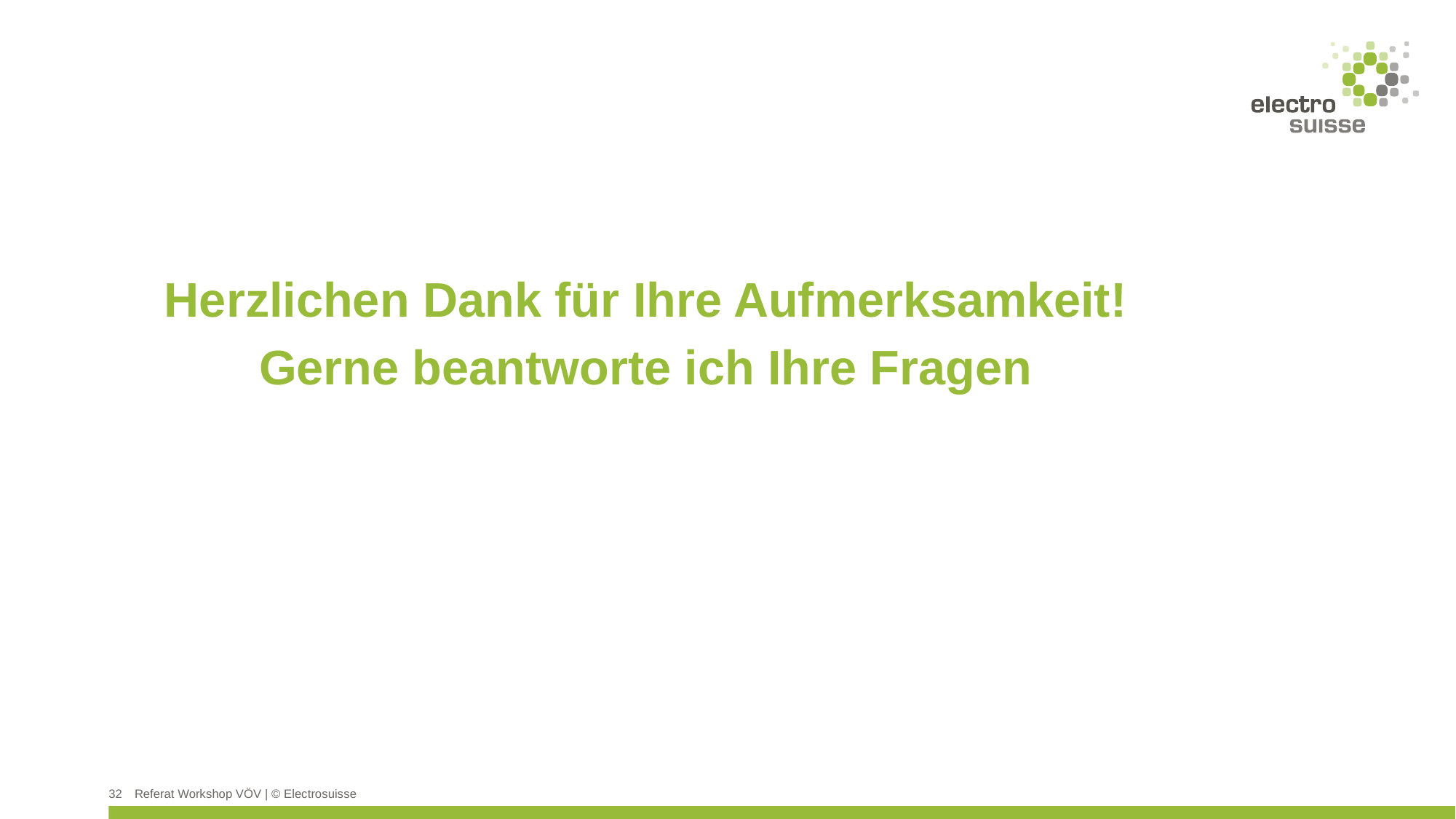

Herzlichen Dank für Ihre Aufmerksamkeit!
Gerne beantworte ich Ihre Fragen
32
Referat Workshop VÖV | © Electrosuisse